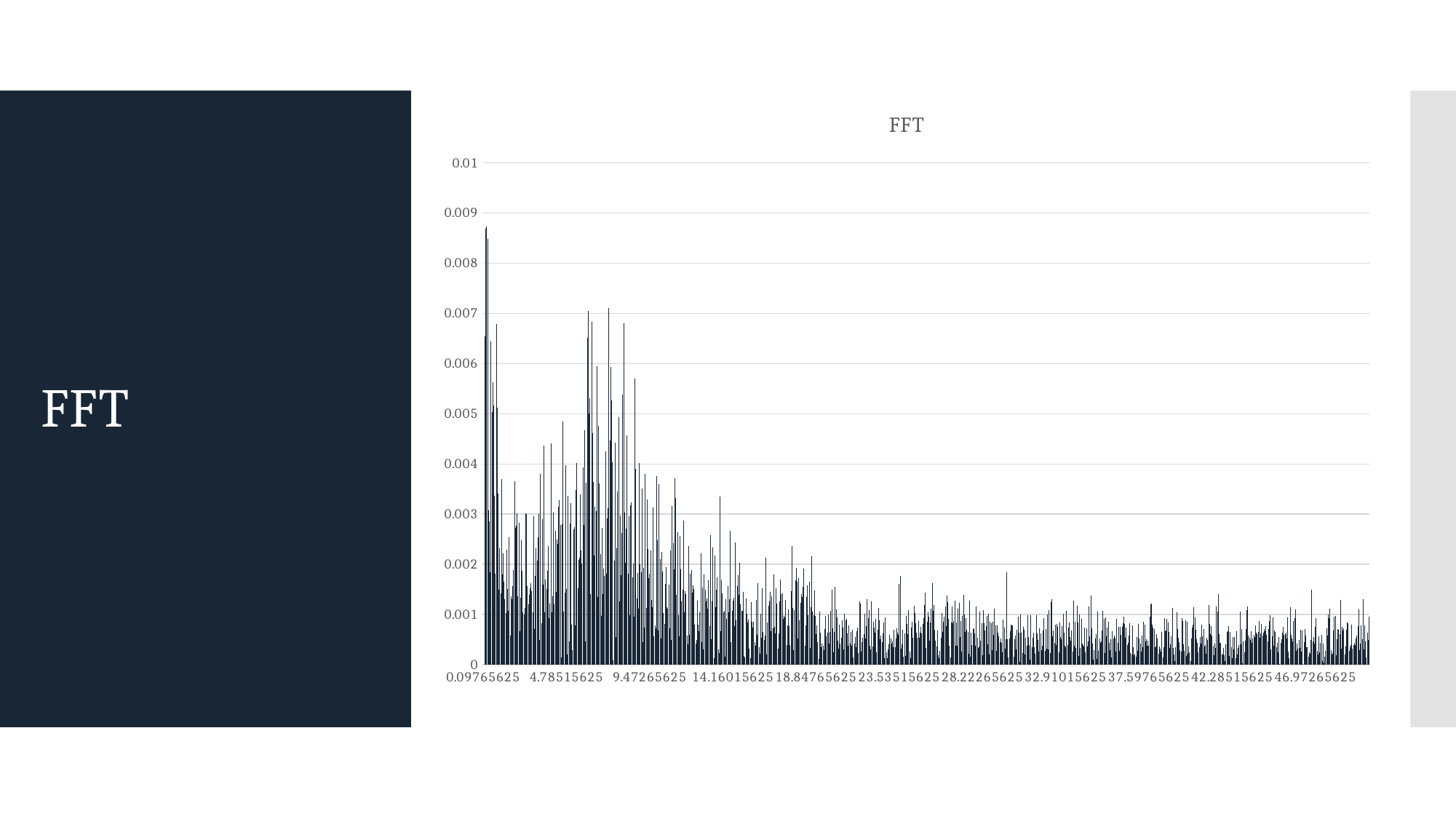

### Chart: FFT

| Category |  |
|---|---|
| 9.765625E-2 | None |
| 0.146484375 | None |
| 0.1953125 | 0.006550162218570072 |
| 0.244140625 | 0.00868352643560504 |
| 0.29296875 | 0.008730375156069135 |
| 0.341796875 | 0.008479118772106213 |
| 0.390625 | 0.0030753480294062 |
| 0.439453125 | 0.0028589801693732915 |
| 0.48828125 | 0.001844576556919035 |
| 0.537109375 | 0.006447904506573754 |
| 0.5859375 | 0.005037024816067621 |
| 0.634765625 | 0.005631963725518771 |
| 0.68359375 | 0.0051627559445166765 |
| 0.732421875 | 0.0033647181560030773 |
| 0.78125 | 0.001809791263314638 |
| 0.830078125 | 0.006790950799759873 |
| 0.87890625 | 0.005120377885208454 |
| 0.927734375 | 0.003411558499293993 |
| 0.9765625 | 0.001499440259045038 |
| 1.025390625 | 0.002316659103230934 |
| 1.07421875 | 0.001424660098222611 |
| 1.123046875 | 0.003702492089581723 |
| 1.171875 | 0.0017938389589935112 |
| 1.220703125 | 0.002219668325044191 |
| 1.26953125 | 0.001651717801255446 |
| 1.318359375 | 0.0013125821569677282 |
| 1.3671875 | 0.0010330292327506432 |
| 1.416015625 | 0.002298006593670963 |
| 1.46484375 | 0.001512057622456197 |
| 1.513671875 | 0.001074216683437389 |
| 1.5625 | 0.002539852532161354 |
| 1.611328125 | 0.0005852037260044951 |
| 1.66015625 | 0.0013720106650078417 |
| 1.708984375 | 0.0013025630864556981 |
| 1.7578125 | 0.0015738576673730827 |
| 1.806640625 | 0.0018896963220712054 |
| 1.85546875 | 0.0036595497629030934 |
| 1.904296875 | 0.0027303443547616302 |
| 1.953125 | 0.0027693609321868323 |
| 2.001953125 | 0.003022597454594339 |
| 2.05078125 | 0.001365584976846576 |
| 2.099609375 | 0.0028235686632166425 |
| 2.1484375 | 0.0006749093945796087 |
| 2.197265625 | 0.001333142486780625 |
| 2.24609375 | 0.0024814498747393427 |
| 2.294921875 | 0.0018667123219911895 |
| 2.34375 | 0.0010420887323261342 |
| 2.392578125 | 0.0010011011360486855 |
| 2.44140625 | 0.0011267052164084955 |
| 2.490234375 | 0.003023149152289658 |
| 2.5390625 | 0.0030075257110787667 |
| 2.587890625 | 0.0015675486401112637 |
| 2.63671875 | 0.0011992433833127737 |
| 2.685546875 | 0.0013929365789197455 |
| 2.734375 | 0.0015215262125258375 |
| 2.783203125 | 0.0016289784417340676 |
| 2.83203125 | 0.0014647298206217501 |
| 2.880859375 | 0.0010528505793779368 |
| 2.9296875 | 0.002954559474752187 |
| 2.978515625 | 0.0007085901928042191 |
| 3.02734375 | 0.0017709267397202808 |
| 3.076171875 | 0.002316901414088042 |
| 3.125 | 0.0020756738721521575 |
| 3.173828125 | 0.002541018896181125 |
| 3.22265625 | 0.003010007462920485 |
| 3.271484375 | 0.0005007061241152422 |
| 3.3203125 | 0.0038030531832645336 |
| 3.369140625 | 0.0008234834875264791 |
| 3.41796875 | 0.002907194568338512 |
| 3.466796875 | 0.0015929085169555154 |
| 3.515625 | 0.004370222875884779 |
| 3.564453125 | 0.0010394573292066024 |
| 3.61328125 | 0.0016936863496058376 |
| 3.662109375 | 0.0015101413071773482 |
| 3.7109375 | 0.001878879615694771 |
| 3.759765625 | 0.002366685497249925 |
| 3.80859375 | 0.0009358212584863127 |
| 3.857421875 | 0.0012182252977250376 |
| 3.90625 | 0.004408484798818302 |
| 3.955078125 | 0.0010443314662351984 |
| 4.00390625 | 0.0013725514828660222 |
| 4.052734375 | 0.003032130529332528 |
| 4.1015625 | 0.0012082618628956724 |
| 4.150390625 | 0.0026702387526114776 |
| 4.19921875 | 0.0014547474546846041 |
| 4.248046875 | 0.00249683799212579 |
| 4.296875 | 0.0024100262950965934 |
| 4.345703125 | 0.003152606218720101 |
| 4.39453125 | 0.003283842218355907 |
| 4.443359375 | 0.002789849632026584 |
| 4.4921875 | 0.00014290701497524872 |
| 4.541015625 | 0.002799408346761007 |
| 4.58984375 | 0.004849476228948612 |
| 4.638671875 | 0.0010553032677617638 |
| 4.6875 | 0.0014352790432125497 |
| 4.736328125 | 0.003973378939982808 |
| 4.78515625 | 0.0015137349539043254 |
| 4.833984375 | 0.00019886274532645684 |
| 4.8828125 | 0.003361422623927149 |
| 4.931640625 | 0.0004591363229709622 |
| 4.98046875 | 0.0028197789995716587 |
| 5.029296875 | 0.0032191578163918173 |
| 5.078125 | 0.0008004140955243309 |
| 5.126953125 | 0.0002989038243797491 |
| 5.17578125 | 0.0026988779795771097 |
| 5.224609375 | 0.002744896254007749 |
| 5.2734375 | 0.0007803480596884739 |
| 5.322265625 | 0.00348830220087496 |
| 5.37109375 | 0.004022458090812668 |
| 5.419921875 | 0.0015289371600126342 |
| 5.46875 | 0.0020892253371738623 |
| 5.517578125 | 0.0021389822613966975 |
| 5.56640625 | 0.0034023045129049764 |
| 5.615234375 | 0.002282815979684942 |
| 5.6640625 | 0.002021934559855987 |
| 5.712890625 | 0.003932096869740225 |
| 5.76171875 | 0.0027912019039819384 |
| 5.810546875 | 0.004664786733056341 |
| 5.859375 | 0.0004647203544331905 |
| 5.908203125 | 0.0036294831480644086 |
| 5.95703125 | 0.006509193112993682 |
| 6.005859375 | 0.007048144900406171 |
| 6.0546875 | 0.005011396675534539 |
| 6.103515625 | 0.005303107563233578 |
| 6.15234375 | 0.0014134959203218748 |
| 6.201171875 | 0.006832657065982908 |
| 6.25 | 0.004616728105369805 |
| 6.298828125 | 0.0036469735315930304 |
| 6.34765625 | 0.0021778274919335575 |
| 6.396484375 | 0.0031538355313801077 |
| 6.4453125 | 0.0030550947590916896 |
| 6.494140625 | 0.005953291299695135 |
| 6.54296875 | 0.0013519335931344214 |
| 6.591796875 | 0.004760048414704281 |
| 6.640625 | 0.003619144600006013 |
| 6.689453125 | 0.0022123182702991993 |
| 6.73828125 | 0.0009788616671378542 |
| 6.787109375 | 0.002733721220024078 |
| 6.8359375 | 0.0014095795231360852 |
| 6.884765625 | 0.0019180865358573084 |
| 6.93359375 | 0.001773227305810865 |
| 6.982421875 | 0.0042521855033816084 |
| 7.03125 | 0.0018216451407538255 |
| 7.080078125 | 0.002914950965211693 |
| 7.12890625 | 0.0031209856658778053 |
| 7.177734375 | 0.007101791783939238 |
| 7.2265625 | 0.00447156669029779 |
| 7.275390625 | 0.005927710739519354 |
| 7.32421875 | 0.005264274737880002 |
| 7.373046875 | 0.004029566474093929 |
| 7.421875 | 8.916917507342106e-05 |
| 7.470703125 | 0.0020686630708464967 |
| 7.51953125 | 0.004431794074548972 |
| 7.568359375 | 0.0005480513116098628 |
| 7.6171875 | 0.0023193763373205007 |
| 7.666015625 | 0.003452114271475672 |
| 7.71484375 | 0.004934111655409039 |
| 7.763671875 | 0.0012618430703490325 |
| 7.8125 | 0.002977235634157457 |
| 7.861328125 | 0.001779459754859815 |
| 7.91015625 | 0.0026313452972828314 |
| 7.958984375 | 0.0053763585144216575 |
| 8.0078125 | 0.006809088882254078 |
| 8.056640625 | 0.003032558508813855 |
| 8.10546875 | 0.0020258823713438967 |
| 8.154296875 | 0.00271469671783922 |
| 8.203125 | 0.004575260341898916 |
| 8.251953125 | 0.0018147242039200267 |
| 8.30078125 | 0.0029561129419633713 |
| 8.349609375 | 0.000983735422582921 |
| 8.3984375 | 0.003181895483861315 |
| 8.447265625 | 0.003229895151784021 |
| 8.49609375 | 0.0017394183434470988 |
| 8.544921875 | 0.002019683920383653 |
| 8.59375 | 0.0009578201249387588 |
| 8.642578125 | 0.005695967302485507 |
| 8.69140625 | 0.003908581701283742 |
| 8.740234375 | 0.001318683051406133 |
| 8.7890625 | 0.001833212953121826 |
| 8.837890625 | 0.001120969790666552 |
| 8.88671875 | 0.0040211965443092855 |
| 8.935546875 | 0.0020086848636573316 |
| 8.984375 | 0.0018383943693330066 |
| 9.033203125 | 0.0035086540109345193 |
| 9.08203125 | 0.0004476195506305144 |
| 9.130859375 | 0.0019341643532408942 |
| 9.1796875 | 0.000747945452725004 |
| 9.228515625 | 0.00379491170303904 |
| 9.27734375 | 0.0011354847335096065 |
| 9.326171875 | 0.0032992708829121375 |
| 9.375 | 0.002302012360157222 |
| 9.423828125 | 0.001728323579535738 |
| 9.47265625 | 0.0018170148017648531 |
| 9.521484375 | 0.0022785616096870124 |
| 9.5703125 | 0.0012985731902943457 |
| 9.619140625 | 0.0011421321268881468 |
| 9.66796875 | 0.003131253107304339 |
| 9.716796875 | 0.0005639014747481519 |
| 9.765625 | 0.000785450651439825 |
| 9.814453125 | 0.000730140730594939 |
| 9.86328125 | 0.0037591595434715817 |
| 9.912109375 | 0.0024761792359117595 |
| 9.9609375 | 0.0006791391415962232 |
| 10.009765625 | 0.003604112990529805 |
| 10.05859375 | 0.002106714465214657 |
| 10.107421875 | 0.0005302556805383261 |
| 10.15625 | 0.0022520659606932824 |
| 10.205078125 | 0.0018605567461733295 |
| 10.25390625 | 0.0010340196289828113 |
| 10.302734375 | 0.0008170479356463706 |
| 10.3515625 | 0.0016177208836349465 |
| 10.400390625 | 0.0019463167580745031 |
| 10.44921875 | 0.0011480700393032737 |
| 10.498046875 | 0.0011165369965073521 |
| 10.546875 | 0.0016024828492218885 |
| 10.595703125 | 0.0007309087503835378 |
| 10.64453125 | 0.0022793431825836705 |
| 10.693359375 | 0.0004916226372498252 |
| 10.7421875 | 0.0031668062775192774 |
| 10.791015625 | 0.002417260953702052 |
| 10.83984375 | 0.001896704760341231 |
| 10.888671875 | 0.0037113574636753813 |
| 10.9375 | 0.0033244666564390627 |
| 10.986328125 | 0.0013932043177562713 |
| 11.03515625 | 0.0026471772817610313 |
| 11.083984375 | 0.0009892528755741901 |
| 11.1328125 | 0.0005709512114374037 |
| 11.181640625 | 0.0025725784061700137 |
| 11.23046875 | 0.0018983095059632948 |
| 11.279296875 | 0.001269811480605495 |
| 11.328125 | 0.001489846637124785 |
| 11.376953125 | 0.002878437951369856 |
| 11.42578125 | 0.0010525344892975297 |
| 11.474609375 | 0.0014733701512841032 |
| 11.5234375 | 0.001401638555140042 |
| 11.572265625 | 0.0005883014378888879 |
| 11.62109375 | 0.00040093102892175755 |
| 11.669921875 | 0.002370038598571032 |
| 11.71875 | 0.0005904105948158267 |
| 11.767578125 | 0.0018117696104124556 |
| 11.81640625 | 0.0018928517977270987 |
| 11.865234375 | 0.0014323970355986906 |
| 11.9140625 | 0.0015863421416507058 |
| 11.962890625 | 0.0015044857531523314 |
| 12.01171875 | 0.0007970118279113655 |
| 12.060546875 | 0.00042734254549817185 |
| 12.109375 | 0.0004883652487978414 |
| 12.158203125 | 0.0012715112168176816 |
| 12.20703125 | 0.0008000239226521952 |
| 12.255859375 | 0.0006690293468782541 |
| 12.3046875 | 0.0010418382351636505 |
| 12.353515625 | 0.002222553020117705 |
| 12.40234375 | 0.0004539994422435903 |
| 12.451171875 | 0.001545019585891806 |
| 12.5 | 0.0003058822556810988 |
| 12.548828125 | 0.001797489115427476 |
| 12.59765625 | 0.001489357048307122 |
| 12.646484375 | 0.0012591720585106202 |
| 12.6953125 | 0.0013183206122434042 |
| 12.744140625 | 0.0011150095634947408 |
| 12.79296875 | 0.001680026093487085 |
| 12.841796875 | 0.0007701030184140346 |
| 12.890625 | 0.002589301605690304 |
| 12.939453125 | 0.0005030575402862895 |
| 12.98828125 | 0.0012585537522296492 |
| 13.037109375 | 0.0023335336651780524 |
| 13.0859375 | 0.00013296585097677952 |
| 13.134765625 | 0.002170845213305527 |
| 13.18359375 | 0.001147335587826957 |
| 13.232421875 | 0.0014942293306657614 |
| 13.28125 | 0.0017398529073182859 |
| 13.330078125 | 0.00030637375696132715 |
| 13.37890625 | 0.0002366068352625376 |
| 13.427734375 | 0.0033553496937895454 |
| 13.4765625 | 0.0006760010290310794 |
| 13.525390625 | 0.0016824572313177538 |
| 13.57421875 | 0.0014178345032474068 |
| 13.623046875 | 0.001038839564152807 |
| 13.671875 | 0.0010726628932992072 |
| 13.720703125 | 0.00016841449131290513 |
| 13.76953125 | 0.00130942859084065 |
| 13.818359375 | 0.0009169824830828382 |
| 13.8671875 | 0.0015629368125781758 |
| 13.916015625 | 0.0010415274298196952 |
| 13.96484375 | 0.0013065091239906998 |
| 14.013671875 | 0.0026725590424076214 |
| 14.0625 | 0.0004516532814951253 |
| 14.111328125 | 0.0010770563738964755 |
| 14.16015625 | 0.001280113750357704 |
| 14.208984375 | 0.001331384106225881 |
| 14.2578125 | 0.0007677061894358729 |
| 14.306640625 | 0.0024368079236042526 |
| 14.35546875 | 0.0008919532156819371 |
| 14.404296875 | 0.0015632875036537663 |
| 14.453125 | 0.0017794201507294843 |
| 14.501953125 | 0.0013878682254502277 |
| 14.55078125 | 0.0020297721177155678 |
| 14.599609375 | 0.001207748380261049 |
| 14.6484375 | 0.001071926798069146 |
| 14.697265625 | 0.0010801848822294543 |
| 14.74609375 | 0.001449870460664471 |
| 14.794921875 | 0.00017344593004330438 |
| 14.84375 | 0.00014784646787446154 |
| 14.892578125 | 0.0013185838332778468 |
| 14.94140625 | 0.001021240537547782 |
| 14.990234375 | 0.0008465297872876741 |
| 15.0390625 | 0.0009047063981782792 |
| 15.087890625 | 0.0003260976524703067 |
| 15.13671875 | 0.00013719308911977243 |
| 15.185546875 | 0.0012560744818720549 |
| 15.234375 | 0.0008553592804999701 |
| 15.283203125 | 0.0007448193478535171 |
| 15.33203125 | 0.0008559632361520779 |
| 15.380859375 | 0.0004530761393300534 |
| 15.4296875 | 0.0003788799161826645 |
| 15.478515625 | 0.001297652209577034 |
| 15.52734375 | 0.000594899819912129 |
| 15.576171875 | 0.0016226495041808773 |
| 15.625 | 0.0003508075895861243 |
| 15.673828125 | 0.00022044693661192353 |
| 15.72265625 | 0.001010326307002094 |
| 15.771484375 | 0.0005334853995770024 |
| 15.8203125 | 0.001521000876313416 |
| 15.869140625 | 0.0006510324662656773 |
| 15.91796875 | 0.0005004562758598962 |
| 15.966796875 | 0.0005763693137111616 |
| 16.015625 | 0.0021342152127369904 |
| 16.064453125 | 0.00020825718071989087 |
| 16.11328125 | 0.0008397622081739233 |
| 16.162109375 | 0.0011813866954597748 |
| 16.2109375 | 0.0012702581445941852 |
| 16.259765625 | 0.0014513196282612243 |
| 16.30859375 | 0.0006706574515154395 |
| 16.357421875 | 0.0013704739531311316 |
| 16.40625 | 0.0007240871216812385 |
| 16.455078125 | 0.001803793767062546 |
| 16.50390625 | 0.0007508447145645015 |
| 16.552734375 | 0.0006274936002181285 |
| 16.6015625 | 0.0015181914032950867 |
| 16.650390625 | 0.001223472643221103 |
| 16.69921875 | 0.0003152555578573249 |
| 16.748046875 | 0.000624407139128102 |
| 16.796875 | 0.0012610328226958236 |
| 16.845703125 | 0.0017043069308614277 |
| 16.89453125 | 0.0014105266791992967 |
| 16.943359375 | 0.0014189612671806455 |
| 16.9921875 | 0.0009155890277383236 |
| 17.041015625 | 0.0009723536344639326 |
| 17.08984375 | 0.000949007857453177 |
| 17.138671875 | 0.0012858656481020507 |
| 17.1875 | 0.000389782029005322 |
| 17.236328125 | 0.0007908895162811656 |
| 17.28515625 | 0.0011027438865023422 |
| 17.333984375 | 0.0007646150289681294 |
| 17.3828125 | 0.00039679109524358414 |
| 17.431640625 | 0.0014609041120629885 |
| 17.48046875 | 0.002372975747123966 |
| 17.529296875 | 0.0011347433213966215 |
| 17.578125 | 0.00029325967766277483 |
| 17.626953125 | 0.0010837072079350229 |
| 17.67578125 | 0.0016798500317907286 |
| 17.724609375 | 0.0019342418868347525 |
| 17.7734375 | 0.001649025581429773 |
| 17.822265625 | 0.000522057364741995 |
| 17.87109375 | 0.0017223618420524741 |
| 17.919921875 | 0.0008867530539842064 |
| 17.96875 | 0.001233683611334202 |
| 18.017578125 | 0.0014144278426320915 |
| 18.06640625 | 0.0013456585797119878 |
| 18.115234375 | 0.0015568584976871614 |
| 18.1640625 | 0.0019199354293348494 |
| 18.212890625 | 0.00038285566908344585 |
| 18.26171875 | 0.0007900119148607799 |
| 18.310546875 | 0.0013557103046319171 |
| 18.359375 | 0.001577127555982051 |
| 18.408203125 | 0.0009823956611598524 |
| 18.45703125 | 0.001649894440132328 |
| 18.505859375 | 0.00033030823093084993 |
| 18.5546875 | 0.0011424706416066116 |
| 18.603515625 | 0.002165669319487068 |
| 18.65234375 | 0.0010563720347774818 |
| 18.701171875 | 0.0009928536350107884 |
| 18.75 | 0.0014782896642399485 |
| 18.798828125 | 0.0009734685980620929 |
| 18.84765625 | 0.0006053023172877158 |
| 18.896484375 | 0.0007898575971003093 |
| 18.9453125 | 0.00045819222942089017 |
| 18.994140625 | 0.00012425719859033294 |
| 19.04296875 | 0.001060750888397701 |
| 19.091796875 | 0.0006439771310338349 |
| 19.140625 | 0.0003437043707094565 |
| 19.189453125 | 0.0004245914679049926 |
| 19.23828125 | 0.00037915522025543623 |
| 19.287109375 | 0.0002990984343817603 |
| 19.3359375 | 0.0007105163432530292 |
| 19.384765625 | 0.0009669197364897774 |
| 19.43359375 | 0.0005713000016911362 |
| 19.482421875 | 0.0006339520259263481 |
| 19.53125 | 0.0010014176156932632 |
| 19.580078125 | 0.00042275921881043774 |
| 19.62890625 | 0.0006517184457062904 |
| 19.677734375 | 0.0010790542160273365 |
| 19.7265625 | 0.001495467049288676 |
| 19.775390625 | 0.0007282562994218748 |
| 19.82421875 | 0.0002453401919892402 |
| 19.873046875 | 0.0006501656096263061 |
| 19.921875 | 0.0015508343403428683 |
| 19.970703125 | 0.0011009362059617874 |
| 20.01953125 | 0.0009483516118926761 |
| 20.068359375 | 0.0004787678039215365 |
| 20.1171875 | 0.0003266147926410517 |
| 20.166015625 | 0.0007988564328460367 |
| 20.21484375 | 0.0004213674749750223 |
| 20.263671875 | 0.0005314820704430038 |
| 20.3125 | 0.0008915069020188075 |
| 20.361328125 | 0.000743747116248064 |
| 20.41015625 | 0.0003113139951090353 |
| 20.458984375 | 0.0010209996403439407 |
| 20.5078125 | 0.0008795112393702512 |
| 20.556640625 | 0.0009104864993709 |
| 20.60546875 | 0.000628534674462407 |
| 20.654296875 | 0.00037491347495385364 |
| 20.703125 | 0.0007889597134965353 |
| 20.751953125 | 0.0004260674611503097 |
| 20.80078125 | 0.0006489325268792383 |
| 20.849609375 | 0.00038514635269714016 |
| 20.8984375 | 0.0006939758397201489 |
| 20.947265625 | 0.0001406453117841431 |
| 20.99609375 | 0.00042778516744774054 |
| 21.044921875 | 0.0005468625573370322 |
| 21.09375 | 0.0003546424269794587 |
| 21.142578125 | 0.0006703908363677762 |
| 21.19140625 | 0.0007380822539588573 |
| 21.240234375 | 0.00024090514020855535 |
| 21.2890625 | 0.0012577960098074767 |
| 21.337890625 | 0.0012220010080014618 |
| 21.38671875 | 0.00027022098168547824 |
| 21.435546875 | 0.00044575674076602963 |
| 21.484375 | 0.0005342206985366831 |
| 21.533203125 | 0.0006132512271082514 |
| 21.58203125 | 0.0010207349839165773 |
| 21.630859375 | 0.0005188867549091723 |
| 21.6796875 | 0.0007658076781528849 |
| 21.728515625 | 0.0013003393256339317 |
| 21.77734375 | 0.0009280161676681095 |
| 21.826171875 | 0.0010930840688179212 |
| 21.875 | 0.0003841747144315282 |
| 21.923828125 | 0.0003054513551882763 |
| 21.97265625 | 0.0012600839940098748 |
| 22.021484375 | 0.0003645085380671982 |
| 22.0703125 | 0.0008598538107917354 |
| 22.119140625 | 0.0007378504790735624 |
| 22.16796875 | 0.0006379187925964041 |
| 22.216796875 | 0.0009157063900283715 |
| 22.265625 | 0.0002472087795524544 |
| 22.314453125 | 0.0006999450220955809 |
| 22.36328125 | 0.001132753834717202 |
| 22.412109375 | 0.000888050492859477 |
| 22.4609375 | 0.0005053309790618729 |
| 22.509765625 | 0.0005747627739645665 |
| 22.55859375 | 0.0004533513675307971 |
| 22.607421875 | 0.0006285763505152434 |
| 22.65625 | 0.0008394412934314155 |
| 22.705078125 | 0.00013870619559597504 |
| 22.75390625 | 0.0009426015407145741 |
| 22.802734375 | 0.00024353954648007164 |
| 22.8515625 | 0.00013512974878647624 |
| 22.900390625 | 0.0003096939639362206 |
| 22.94921875 | 0.00040674234473988115 |
| 22.998046875 | 0.0005990449292816809 |
| 23.046875 | 0.0005204553808786567 |
| 23.095703125 | 0.0004189190097554274 |
| 23.14453125 | 0.000465210250746772 |
| 23.193359375 | 0.0003542671641360179 |
| 23.2421875 | 0.0006964135244877936 |
| 23.291015625 | 0.0003443621595955257 |
| 23.33984375 | 0.0005202230516225518 |
| 23.388671875 | 0.0007272330553260085 |
| 23.4375 | 0.0006447614513547331 |
| 23.486328125 | 0.0005975192974481843 |
| 23.53515625 | 0.001608794488009486 |
| 23.583984375 | 0.0017701022188171401 |
| 23.6328125 | 0.00032527440143584205 |
| 23.681640625 | 0.00040610663116141354 |
| 23.73046875 | 0.0006969626672771355 |
| 23.779296875 | 0.00016807234157314194 |
| 23.828125 | 0.0006213041711578018 |
| 23.876953125 | 0.00018014214604499275 |
| 23.92578125 | 0.000974477348029831 |
| 23.974609375 | 0.0008074415127844184 |
| 24.0234375 | 0.0006077574644363843 |
| 24.072265625 | 0.0010953102297994643 |
| 24.12109375 | 0.0002690110506127273 |
| 24.169921875 | 0.00012676951370214047 |
| 24.21875 | 0.0007350009918814941 |
| 24.267578125 | 0.0008513714257041018 |
| 24.31640625 | 0.0005420612801335565 |
| 24.365234375 | 0.0011807042301203343 |
| 24.4140625 | 0.0010291781818488224 |
| 24.462890625 | 0.0008244223591223194 |
| 24.51171875 | 0.0006339205298169968 |
| 24.560546875 | 0.0005317132470641673 |
| 24.609375 | 0.0008726432221313338 |
| 24.658203125 | 0.0005447022645793531 |
| 24.70703125 | 0.0006439095586026586 |
| 24.755859375 | 0.0007522555310739099 |
| 24.8046875 | 0.000628253185629157 |
| 24.853515625 | 0.0008138169360152761 |
| 24.90234375 | 0.0009313554451906284 |
| 24.951171875 | 0.0011870457408060591 |
| 25 | 0.0014399879927642534 |
| 25.048828125 | 0.0003372592208434427 |
| 25.09765625 | 0.0008508440872312341 |
| 25.146484375 | 0.0010418966541082793 |
| 25.1953125 | 0.0009646797156141855 |
| 25.244140625 | 0.0004737039408217488 |
| 25.29296875 | 0.000841486558470467 |
| 25.341796875 | 0.0011153955722771208 |
| 25.390625 | 0.0016266115400633294 |
| 25.439453125 | 0.0010682248749527567 |
| 25.48828125 | 0.0011842674240753605 |
| 25.537109375 | 0.00069206792106155 |
| 25.5859375 | 0.0004750691760252264 |
| 25.634765625 | 0.0003614949637774259 |
| 25.68359375 | 0.0006848292267169695 |
| 25.732421875 | 0.000193198937891959 |
| 25.78125 | 0.00013166391946250666 |
| 25.830078125 | 0.0002728065308940784 |
| 25.87890625 | 0.000536556247068861 |
| 25.927734375 | 0.0010383289461536793 |
| 25.9765625 | 0.0006574125554085536 |
| 26.025390625 | 0.0008573674316383874 |
| 26.07421875 | 0.0009567669799166936 |
| 26.123046875 | 0.0011679074284122759 |
| 26.171875 | 0.0007685297964897364 |
| 26.220703125 | 0.0013732659724029215 |
| 26.26953125 | 0.001247672739505566 |
| 26.318359375 | 0.000912537164786531 |
| 26.3671875 | 0.00037930638172339615 |
| 26.416015625 | 0.00014073395365409483 |
| 26.46484375 | 0.000842275616105433 |
| 26.513671875 | 0.0011671401022390112 |
| 26.5625 | 0.0008216606446546402 |
| 26.611328125 | 0.0008774306709217359 |
| 26.66015625 | 0.0012780662313773743 |
| 26.708984375 | 0.0003836483266119901 |
| 26.7578125 | 0.0008438712712027114 |
| 26.806640625 | 0.0003743684432105583 |
| 26.85546875 | 0.001120645917306596 |
| 26.904296875 | 0.0012394125331036193 |
| 26.953125 | 0.0005514837191608757 |
| 27.001953125 | 0.0008739561965267296 |
| 27.05078125 | 0.0002675722709334162 |
| 27.099609375 | 0.0009724820958014242 |
| 27.1484375 | 0.0013927834589056803 |
| 27.197265625 | 0.0010071315579691642 |
| 27.24609375 | 0.0006512074303003129 |
| 27.294921875 | 0.000932069391789269 |
| 27.34375 | 0.0007006972923391299 |
| 27.392578125 | 0.000648835340337407 |
| 27.44140625 | 0.00022668271987321493 |
| 27.490234375 | 0.0012783050924790656 |
| 27.5390625 | 0.00015820200087862625 |
| 27.587890625 | 0.0006429141533007913 |
| 27.63671875 | 0.00039699452562375466 |
| 27.685546875 | 0.0007125378366628317 |
| 27.734375 | 0.0007337050376925765 |
| 27.783203125 | 0.0006265745570645007 |
| 27.83203125 | 0.0003833212481818842 |
| 27.880859375 | 0.001161079273771641 |
| 27.9296875 | 0.000542835986143664 |
| 27.978515625 | 0.0003311891206318149 |
| 28.02734375 | 0.0003693874234779546 |
| 28.076171875 | 0.0010562694785422049 |
| 28.125 | 0.0004853183487922736 |
| 28.173828125 | 0.0008281594608275232 |
| 28.22265625 | 0.0001969141579358713 |
| 28.271484375 | 0.001082498250184113 |
| 28.3203125 | 0.0008321817444323087 |
| 28.369140625 | 0.0006766103062632536 |
| 28.41796875 | 0.0007704741814634858 |
| 28.466796875 | 0.0009804362038662118 |
| 28.515625 | 0.00040315244405663434 |
| 28.564453125 | 0.0010207476032847934 |
| 28.61328125 | 0.00020558746368593193 |
| 28.662109375 | 0.0008637057702863665 |
| 28.7109375 | 0.0008229259028382335 |
| 28.759765625 | 0.0002987808619725477 |
| 28.80859375 | 0.0008521935884326764 |
| 28.857421875 | 0.0005938842836675526 |
| 28.90625 | 0.0011233448958650146 |
| 28.955078125 | 0.000780654661423775 |
| 29.00390625 | 0.00027551436691076325 |
| 29.052734375 | 0.000787431134470692 |
| 29.1015625 | 0.0006448625967953018 |
| 29.150390625 | 0.0005743990242716276 |
| 29.19921875 | 0.0004497929303460934 |
| 29.248046875 | 0.0005253550314628113 |
| 29.296875 | 0.0004437586764224264 |
| 29.345703125 | 0.0002528061642037719 |
| 29.39453125 | 0.000896847207829712 |
| 29.443359375 | 0.0007383328523652184 |
| 29.4921875 | 0.0003252399497394284 |
| 29.541015625 | 0.0005132615200783593 |
| 29.58984375 | 0.0018486344179251073 |
| 29.638671875 | 0.000508730236138062 |
| 29.6875 | 0.0001477197057128194 |
| 29.736328125 | 0.000529086446283815 |
| 29.78515625 | 0.0006711972601861926 |
| 29.833984375 | 0.0008042057382845537 |
| 29.8828125 | 0.00077906620014362 |
| 29.931640625 | 0.0007790012488871628 |
| 29.98046875 | 0.0001592269745776082 |
| 30.029296875 | 0.0005060492212484468 |
| 30.078125 | 0.0005872699899238844 |
| 30.126953125 | 0.000305116572071886 |
| 30.17578125 | 0.0007050698702126351 |
| 30.224609375 | 0.0009549988798660803 |
| 30.2734375 | 0.0006384264408464468 |
| 30.322265625 | 6.331306837631467e-05 |
| 30.37109375 | 0.0010081546364386549 |
| 30.419921875 | 0.000638601660616872 |
| 30.46875 | 0.00023953337455834747 |
| 30.517578125 | 0.000751865435357728 |
| 30.56640625 | 0.0006914944549652736 |
| 30.615234375 | 0.0001991238769878016 |
| 30.6640625 | 0.000542905632047982 |
| 30.712890625 | 0.0003773346518626319 |
| 30.76171875 | 0.0009928817554534215 |
| 30.810546875 | 0.0005470772730023183 |
| 30.859375 | 0.0003912758560279173 |
| 30.908203125 | 0.00010677005310898635 |
| 30.95703125 | 0.0009852737726117403 |
| 31.005859375 | 0.00035700838046973305 |
| 31.0546875 | 0.0005335141326996102 |
| 31.103515625 | 0.0006331259026215231 |
| 31.15234375 | 0.00034261709038043933 |
| 31.201171875 | 0.00021392753295218663 |
| 31.25 | 0.0009857618117237229 |
| 31.298828125 | 0.0006238541170414497 |
| 31.34765625 | 0.0004945702413436801 |
| 31.396484375 | 0.0002685265340348305 |
| 31.4453125 | 0.0007300701292365041 |
| 31.494140625 | 0.0006251551901431475 |
| 31.54296875 | 0.0002887005399648487 |
| 31.591796875 | 0.0003861090724880035 |
| 31.640625 | 0.000678156608676221 |
| 31.689453125 | 0.0009366975578313445 |
| 31.73828125 | 0.00027234297954169007 |
| 31.787109375 | 0.0007107327114490196 |
| 31.8359375 | 0.00032345612029166 |
| 31.884765625 | 0.0010043496515071456 |
| 31.93359375 | 0.00030490398644119173 |
| 31.982421875 | 0.0010965313916497976 |
| 32.03125 | 0.0002342323408069141 |
| 32.080078125 | 0.0012545185544582673 |
| 32.12890625 | 0.001311560037195514 |
| 32.177734375 | 0.0005720938006725404 |
| 32.2265625 | 0.0006894254437817114 |
| 32.275390625 | 0.0004325997966055996 |
| 32.32421875 | 0.0008047992369465194 |
| 32.373046875 | 0.0003907323744038176 |
| 32.421875 | 0.0008108264865757562 |
| 32.470703125 | 0.0007620551028695255 |
| 32.51953125 | 0.00025185668659917114 |
| 32.568359375 | 0.0008419215247466647 |
| 32.6171875 | 0.0005535575226656844 |
| 32.666015625 | 0.0005079127871560078 |
| 32.71484375 | 0.0007648374632633824 |
| 32.763671875 | 0.0010143653243767801 |
| 32.8125 | 0.000636515686986814 |
| 32.861328125 | 0.0003816287297264576 |
| 32.91015625 | 0.00034414001045922983 |
| 32.958984375 | 0.0010793533191036549 |
| 33.0078125 | 0.0003885830155624465 |
| 33.056640625 | 0.0007374386945908558 |
| 33.10546875 | 0.0008419933136241515 |
| 33.154296875 | 0.0005526713540672779 |
| 33.203125 | 0.0004809431468837689 |
| 33.251953125 | 0.0006775972006576467 |
| 33.30078125 | 0.0002592578859259289 |
| 33.349609375 | 0.0012775671211162991 |
| 33.3984375 | 0.0003834459792207292 |
| 33.447265625 | 0.0008582143939626966 |
| 33.49609375 | 0.0003380950875299531 |
| 33.544921875 | 0.001179798667789077 |
| 33.59375 | 0.0008372262188242238 |
| 33.642578125 | 0.00017129858872717192 |
| 33.69140625 | 0.0009962761600591033 |
| 33.740234375 | 0.0003416063864537612 |
| 33.7890625 | 0.0009135957535766724 |
| 33.837890625 | 0.0004205025361531617 |
| 33.88671875 | 0.0003972301133724821 |
| 33.935546875 | 0.0003713291740164968 |
| 33.984375 | 0.0007417321503562593 |
| 34.033203125 | 0.0002518339821226892 |
| 34.08203125 | 0.0007210721528901667 |
| 34.130859375 | 0.00036340394706944104 |
| 34.1796875 | 0.0004654160047128633 |
| 34.228515625 | 0.001157971541370083 |
| 34.27734375 | 0.0005648394515457243 |
| 34.326171875 | 0.0013749313185059877 |
| 34.375 | 0.0007242623292187742 |
| 34.423828125 | 0.0004198977685163191 |
| 34.47265625 | 9.859888044585162e-05 |
| 34.521484375 | 0.00029011832249279616 |
| 34.5703125 | 0.0005267270380727343 |
| 34.619140625 | 0.0006118430093230084 |
| 34.66796875 | 0.00012089074674598794 |
| 34.716796875 | 0.0010560101872325908 |
| 34.765625 | 0.00027348330306097425 |
| 34.814453125 | 0.0005254304714909198 |
| 34.86328125 | 0.0004417640832989573 |
| 34.912109375 | 0.0004705277936865648 |
| 34.9609375 | 0.0006896132667805556 |
| 35.009765625 | 0.001076199821940858 |
| 35.05859375 | 0.000915247362147738 |
| 35.107421875 | 0.00024067035911327334 |
| 35.15625 | 0.000948252651981727 |
| 35.205078125 | 0.0005627517590853478 |
| 35.25390625 | 0.000736703296834415 |
| 35.302734375 | 0.0008521641114764547 |
| 35.3515625 | 0.00043893028961535874 |
| 35.400390625 | 0.00029637501554844093 |
| 35.44921875 | 0.0005072607327694539 |
| 35.498046875 | 0.00015148913103714897 |
| 35.546875 | 0.000672314932735382 |
| 35.595703125 | 0.000518256235308719 |
| 35.64453125 | 0.0005868092335300535 |
| 35.693359375 | 0.0005363475038229539 |
| 35.7421875 | 0.00026938973568475967 |
| 35.791015625 | 0.0009231320911616451 |
| 35.83984375 | 0.0004335783788507098 |
| 35.888671875 | 0.0007547144170729415 |
| 35.9375 | 0.0002769179372558012 |
| 35.986328125 | 0.000753956896750618 |
| 36.03515625 | 0.0005927887130432385 |
| 36.083984375 | 0.0007492325806584673 |
| 36.1328125 | 0.0008245880484972647 |
| 36.181640625 | 0.0009550738101722731 |
| 36.23046875 | 0.0008089581948975657 |
| 36.279296875 | 0.0005348495009750204 |
| 36.328125 | 0.0007457087109624598 |
| 36.376953125 | 0.0003918128042139706 |
| 36.42578125 | 0.0004322213196838067 |
| 36.474609375 | 0.0005810717659702411 |
| 36.5234375 | 0.0008214292704526283 |
| 36.572265625 | 0.0002365019886041844 |
| 36.62109375 | 0.0002070225412265181 |
| 36.669921875 | 0.0007815546754450596 |
| 36.71875 | 0.0003477850287374081 |
| 36.767578125 | 0.0001925428502905174 |
| 36.81640625 | 0.00022288291481750317 |
| 36.865234375 | 0.00015635816761221932 |
| 36.9140625 | 0.0005510782619587054 |
| 36.962890625 | 0.00028496258364912413 |
| 37.01171875 | 0.0008117962143684077 |
| 37.060546875 | 0.000525292742059906 |
| 37.109375 | 0.00041793688199362494 |
| 37.158203125 | 0.00025764379353077733 |
| 37.20703125 | 0.0005841369101657973 |
| 37.255859375 | 0.0003491154606563454 |
| 37.3046875 | 0.0008546627674198317 |
| 37.353515625 | 0.0007968540509762888 |
| 37.40234375 | 0.00046657510653477953 |
| 37.451171875 | 0.0005091036388882705 |
| 37.5 | 0.0003856536815163208 |
| 37.548828125 | 0.000480452296122829 |
| 37.59765625 | 0.00037925586869187565 |
| 37.646484375 | 0.0009528350451617549 |
| 37.6953125 | 0.001212134607191881 |
| 37.744140625 | 0.0012165608904732572 |
| 37.79296875 | 0.0007939791830496893 |
| 37.841796875 | 0.0007436169868806344 |
| 37.890625 | 0.000719775654492108 |
| 37.939453125 | 0.00034719045173553303 |
| 37.98828125 | 0.0003586955009611697 |
| 38.037109375 | 0.0006175424131461306 |
| 38.0859375 | 0.0005186799906051379 |
| 38.134765625 | 0.00022544394961895156 |
| 38.18359375 | 0.00036437595630104373 |
| 38.232421875 | 0.00032787550398952154 |
| 38.28125 | 0.0002655785535776461 |
| 38.330078125 | 0.0006603894600813726 |
| 38.37890625 | 0.00014612069301499157 |
| 38.427734375 | 0.00035434737717550825 |
| 38.4765625 | 0.0009286626567314789 |
| 38.525390625 | 0.0006683884906961735 |
| 38.57421875 | 0.0006846856504542516 |
| 38.623046875 | 0.0009165004317793182 |
| 38.671875 | 0.0008489619760473832 |
| 38.720703125 | 0.0006487238700764985 |
| 38.76953125 | 0.0003415104929673969 |
| 38.818359375 | 0.0004123859132697566 |
| 38.8671875 | 0.0005686715907724872 |
| 38.916015625 | 0.0011405558926856731 |
| 38.96484375 | 0.0003330896065813256 |
| 39.013671875 | 0.00020587118097409391 |
| 39.0625 | 7.566239628451412e-05 |
| 39.111328125 | 0.0003532921567657586 |
| 39.16015625 | 0.0010419452513340088 |
| 39.208984375 | 0.0007147456286341567 |
| 39.2578125 | 0.000532602306596392 |
| 39.306640625 | 0.00045381863108427846 |
| 39.35546875 | 0.000288542212223771 |
| 39.404296875 | 0.00026316715979212405 |
| 39.453125 | 0.0009316622866250672 |
| 39.501953125 | 0.0008719316164431722 |
| 39.55078125 | 0.00041502942389837286 |
| 39.599609375 | 0.00027869144654765564 |
| 39.6484375 | 0.0008906346920935646 |
| 39.697265625 | 0.00017193277076785554 |
| 39.74609375 | 0.0008580565056813652 |
| 39.794921875 | 0.00022326149195345846 |
| 39.84375 | 0.00037146746194156535 |
| 39.892578125 | 0.00024170494590017476 |
| 39.94140625 | 7.331851749014094e-05 |
| 39.990234375 | 0.0005257347764545978 |
| 40.0390625 | 0.0007451849238846005 |
| 40.087890625 | 0.0008060512942094204 |
| 40.13671875 | 0.001149906974016226 |
| 40.185546875 | 0.0009391855967833387 |
| 40.234375 | 0.0007042530268042391 |
| 40.283203125 | 0.0005030600061442252 |
| 40.33203125 | 0.00043361378508256586 |
| 40.380859375 | 0.0002425816849197624 |
| 40.4296875 | 0.0003463348244324736 |
| 40.478515625 | 0.0005485224920390306 |
| 40.52734375 | 0.000425531975920979 |
| 40.576171875 | 0.000804514826347901 |
| 40.625 | 0.0005637588078108033 |
| 40.673828125 | 0.0007084490797605892 |
| 40.72265625 | 0.00035887399875945947 |
| 40.771484375 | 0.0003961193594158215 |
| 40.8203125 | 0.00021808876171681074 |
| 40.869140625 | 0.0005370704686185833 |
| 40.91796875 | 0.0005018339572011455 |
| 40.966796875 | 0.0011852618356956788 |
| 41.015625 | 0.0008129273857284579 |
| 41.064453125 | 0.0006079991042526442 |
| 41.11328125 | 0.0007728944124250856 |
| 41.162109375 | 0.0005811716095319757 |
| 41.2109375 | 0.0003762272790223913 |
| 41.259765625 | 0.00019744506661220032 |
| 41.30859375 | 0.00042368420947281796 |
| 41.357421875 | 0.0003347464234795358 |
| 41.40625 | 0.0011555715821849697 |
| 41.455078125 | 0.0010577817503141177 |
| 41.50390625 | 0.0014097063772775663 |
| 41.552734375 | 0.0006121919641436355 |
| 41.6015625 | 0.00043196580632826477 |
| 41.650390625 | 0.0004398032582554703 |
| 41.69921875 | 0.00021563494324248578 |
| 41.748046875 | 0.00020365238625481824 |
| 41.796875 | 0.00034139988389208186 |
| 41.845703125 | 0.0001961986846770055 |
| 41.89453125 | 7.251019957683745e-05 |
| 41.943359375 | 0.00041063526707047464 |
| 41.9921875 | 0.0006602537525242458 |
| 42.041015625 | 0.0006746850147445821 |
| 42.08984375 | 0.0007725735779524141 |
| 42.138671875 | 0.00018020437628414815 |
| 42.1875 | 0.0006501318715910102 |
| 42.236328125 | 0.0003508755851192155 |
| 42.28515625 | 0.00012735758326311812 |
| 42.333984375 | 0.0005585122937937121 |
| 42.3828125 | 0.000301071623400011 |
| 42.431640625 | 0.0005524544844594147 |
| 42.48046875 | 0.00013775500511212954 |
| 42.529296875 | 0.0006669090575039058 |
| 42.578125 | 0.0001983438940287072 |
| 42.626953125 | 0.000330135562593653 |
| 42.67578125 | 0.0003933910461686764 |
| 42.724609375 | 0.0010606484864980994 |
| 42.7734375 | 0.0004030079890729259 |
| 42.822265625 | 0.0007127981655241735 |
| 42.87109375 | 3.143108106095815e-05 |
| 42.919921875 | 0.00046255358571613514 |
| 42.96875 | 0.0002557746350148192 |
| 43.017578125 | 0.00048040607711893944 |
| 43.06640625 | 0.0007173274497188592 |
| 43.115234375 | 0.0010926459027879936 |
| 43.1640625 | 0.001166398261930585 |
| 43.212890625 | 0.0005830263698742497 |
| 43.26171875 | 0.0005381724578263638 |
| 43.310546875 | 0.0004907679890881488 |
| 43.359375 | 0.0006744390060884074 |
| 43.408203125 | 0.0004374767069486782 |
| 43.45703125 | 0.0005307999680958602 |
| 43.505859375 | 0.0005980729094899771 |
| 43.5546875 | 0.0005507374985307229 |
| 43.603515625 | 0.0007914054236202855 |
| 43.65234375 | 0.0006427639383917886 |
| 43.701171875 | 0.0006148260677876329 |
| 43.75 | 0.0006603940879834344 |
| 43.798828125 | 0.0008687816828092215 |
| 43.84765625 | 0.0005352873652352079 |
| 43.896484375 | 0.0006326042596015986 |
| 43.9453125 | 0.0008100827595945659 |
| 43.994140625 | 0.000578758114906992 |
| 44.04296875 | 0.0006383124954309707 |
| 44.091796875 | 0.0007133221665621864 |
| 44.140625 | 0.0006756184315302164 |
| 44.189453125 | 0.0007678842676575409 |
| 44.23828125 | 0.0005953958789503009 |
| 44.287109375 | 0.00046792073917483157 |
| 44.3359375 | 0.0007164361083607613 |
| 44.384765625 | 0.0008681585325437222 |
| 44.43359375 | 0.0009830726672679867 |
| 44.482421875 | 0.0003033355633586178 |
| 44.53125 | 0.0005636783662834873 |
| 44.580078125 | 0.000945671012229135 |
| 44.62890625 | 0.0003726789900947166 |
| 44.677734375 | 0.0006880536993062837 |
| 44.7265625 | 0.0006617550273343276 |
| 44.775390625 | 0.0003546621637127241 |
| 44.82421875 | 0.0004348835606498622 |
| 44.873046875 | 0.00025436762271242164 |
| 44.921875 | 0.0005551687648372989 |
| 44.970703125 | 1.6348953054576156e-05 |
| 45.01953125 | 0.00043745080586123363 |
| 45.068359375 | 0.000503989912412683 |
| 45.1171875 | 0.00064491490537102 |
| 45.166015625 | 0.0007594149233287696 |
| 45.21484375 | 0.0005972058838946141 |
| 45.263671875 | 0.0006082833623009807 |
| 45.3125 | 0.0006368138280098704 |
| 45.361328125 | 0.0005194218294978317 |
| 45.41015625 | 0.0009521975702731216 |
| 45.458984375 | 0.0002597347504845567 |
| 45.5078125 | 0.00012761945628392935 |
| 45.556640625 | 0.0011495154249988693 |
| 45.60546875 | 0.0005892820285123559 |
| 45.654296875 | 0.0005293192502195774 |
| 45.703125 | 0.000461893064805841 |
| 45.751953125 | 0.0008725474999976599 |
| 45.80078125 | 0.000935068850287805 |
| 45.849609375 | 0.0011035332201361488 |
| 45.8984375 | 0.00027617282671590844 |
| 45.947265625 | 0.00042943913720397165 |
| 45.99609375 | 0.0003157036774381142 |
| 46.044921875 | 0.0004983781326949705 |
| 46.09375 | 0.0003313592633179616 |
| 46.142578125 | 0.0007000080694887867 |
| 46.19140625 | 0.0002572023786214334 |
| 46.240234375 | 0.0006901510381757917 |
| 46.2890625 | 1.6940128166281943e-05 |
| 46.337890625 | 0.00045671783921731075 |
| 46.38671875 | 0.0007139493980646261 |
| 46.435546875 | 0.0005878987571798134 |
| 46.484375 | 0.00035681774835470145 |
| 46.533203125 | 0.0003512857565254199 |
| 46.58203125 | 0.0001581937740200466 |
| 46.630859375 | 0.00025340251702507885 |
| 46.6796875 | 0.00022003520757819724 |
| 46.728515625 | 0.0004947618805075043 |
| 46.77734375 | 0.0014986191502100905 |
| 46.826171875 | 0.00045905667835033717 |
| 46.875 | 0.0005484384850258498 |
| 46.923828125 | 0.00042574258710633816 |
| 46.97265625 | 0.0007493968240701099 |
| 47.021484375 | 0.0009255080962852012 |
| 47.0703125 | 0.0002759591962008551 |
| 47.119140625 | 0.00021089918413720328 |
| 47.16796875 | 0.00057233277723501 |
| 47.216796875 | 0.00025398963399448564 |
| 47.265625 | 0.00044317683657141326 |
| 47.314453125 | 0.0005902304441909857 |
| 47.36328125 | 6.845582468472654e-05 |
| 47.412109375 | 0.0004218380210937752 |
| 47.4609375 | 3.2142511295150815e-05 |
| 47.509765625 | 0.00016010266482051775 |
| 47.55859375 | 0.0002848532435611294 |
| 47.607421875 | 0.0007208890063085905 |
| 47.65625 | 0.0005819107186177626 |
| 47.705078125 | 0.001003280919843455 |
| 47.75390625 | 0.0009374962267711941 |
| 47.802734375 | 0.0011259011345238483 |
| 47.8515625 | 0.0002977453077099626 |
| 47.900390625 | 0.00020339661539403787 |
| 47.94921875 | 0.00023417675281186921 |
| 47.998046875 | 0.0006847266380899949 |
| 48.046875 | 0.0009523409419723898 |
| 48.095703125 | 0.0009709751587798678 |
| 48.14453125 | 0.00019006699663677532 |
| 48.193359375 | 0.0005172051832974511 |
| 48.2421875 | 0.0007114907415312175 |
| 48.291015625 | 0.000697018904755119 |
| 48.33984375 | 0.0006075334559934173 |
| 48.388671875 | 0.0012973748575137191 |
| 48.4375 | 0.0003223444454192012 |
| 48.486328125 | 0.0007518839876445179 |
| 48.53515625 | 0.0006888100469715314 |
| 48.583984375 | 0.0007212006950180026 |
| 48.6328125 | 0.000202871098699704 |
| 48.681640625 | 0.0003702746753988843 |
| 48.73046875 | 0.0007002698915294942 |
| 48.779296875 | 0.0008402704324330514 |
| 48.828125 | 0.000835509560223512 |
| 48.876953125 | 0.000282385144333206 |
| 48.92578125 | 0.00035224262466967385 |
| 48.974609375 | 0.00039537962951173507 |
| 49.0234375 | 0.0007930527751090385 |
| 49.072265625 | 0.00031947247731150115 |
| 49.12109375 | 0.0003950108400364879 |
| 49.169921875 | 0.0004338535878568136 |
| 49.21875 | 0.0003916010062689179 |
| 49.267578125 | 0.0005198397892009995 |
| 49.31640625 | 0.0005789294452493229 |
| 49.365234375 | 0.0007682037843917032 |
| 49.4140625 | 0.0011027078771899533 |
| 49.462890625 | 0.0002907081590021274 |
| 49.51171875 | 0.0004257762373347953 |
| 49.560546875 | 0.0007889862328097745 |
| 49.609375 | 0.0005115740551368148 |
| 49.658203125 | 0.0013092758011730183 |
| 49.70703125 | 0.00030699664268477354 |
| 49.755859375 | 0.0007792923397613081 |
| 49.8046875 | 0.00046491640006271636 |
| 49.853515625 | 0.00015287120025571135 |
| 49.90234375 | 0.0006387660471882314 |
| 49.951171875 | 0.0004957740966335877 |
| 50 | 0.0009634796534687082 |
# FFT